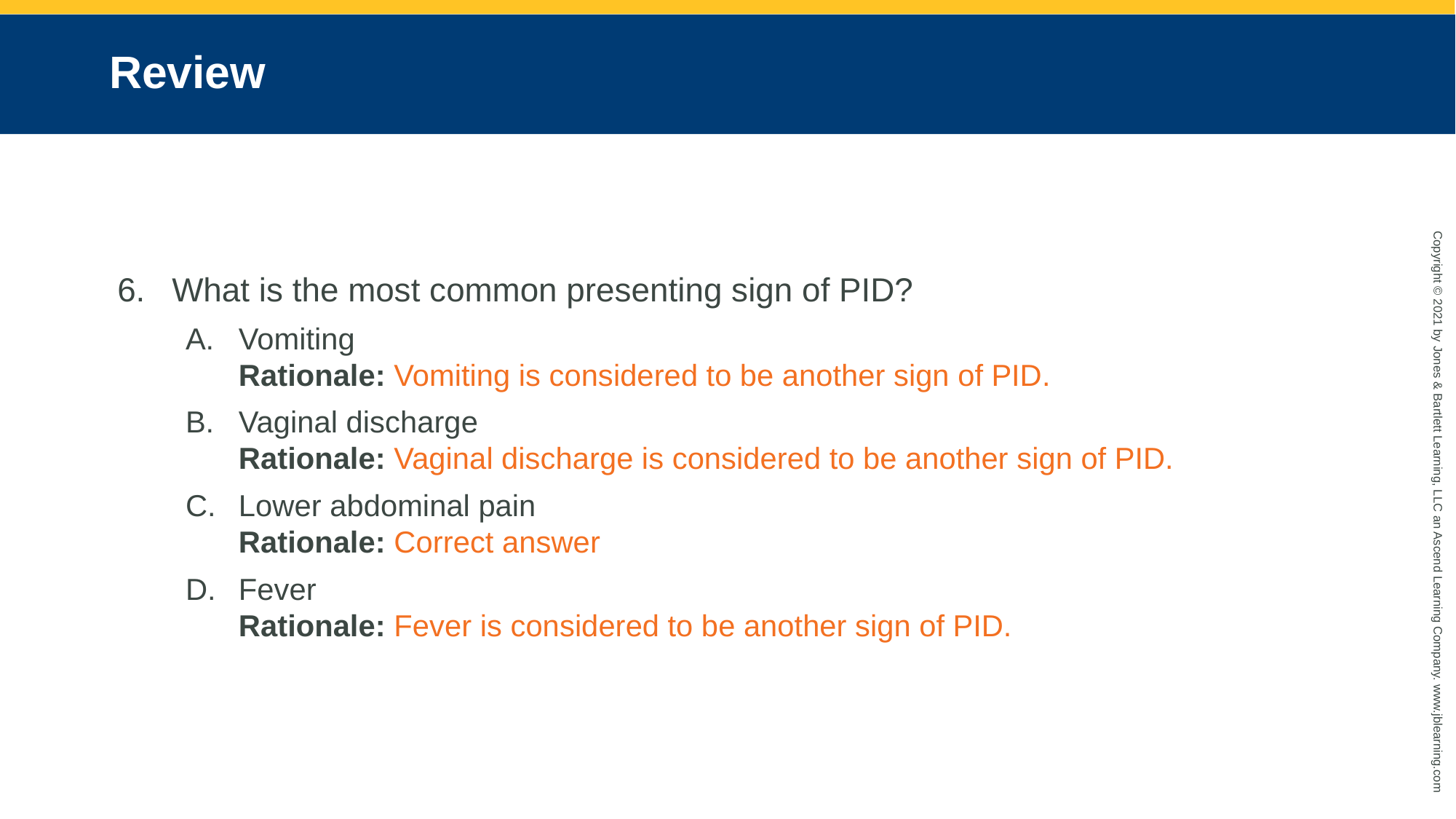

# Review
What is the most common presenting sign of PID?
Vomiting
Rationale: Vomiting is considered to be another sign of PID.
Vaginal discharge
Rationale: Vaginal discharge is considered to be another sign of PID.
Lower abdominal pain
Rationale: Correct answer
Fever
Rationale: Fever is considered to be another sign of PID.